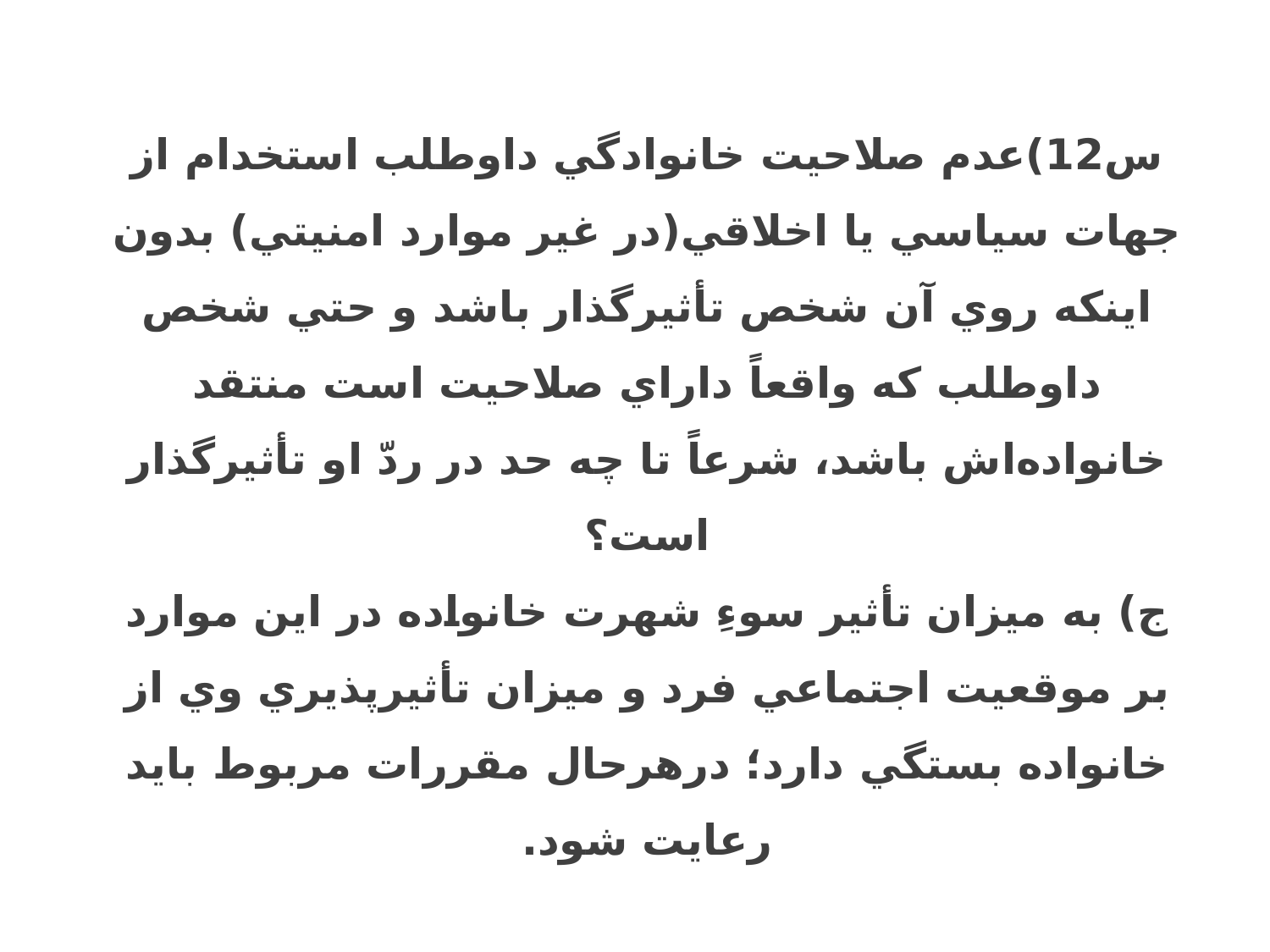

س12)عدم صلاحيت خانوادگي داوطلب استخدام از جهات سياسي يا اخلاقي(در غير موارد امنيتي) بدون اينكه روي آن شخص تأثيرگذار باشد و حتي شخص داوطلب كه واقعاً داراي صلاحيت است منتقد خانواده‌اش باشد، شرعاً تا چه حد در ردّ او تأثيرگذار است؟
ج) به ميزان تأثير سوءِ شهرت خانواده در اين موارد بر موقعيت اجتماعي فرد و ميزان تأثيرپذيري وي از خانواده بستگي دارد؛ درهرحال مقررات مربوط بايد رعايت شود.